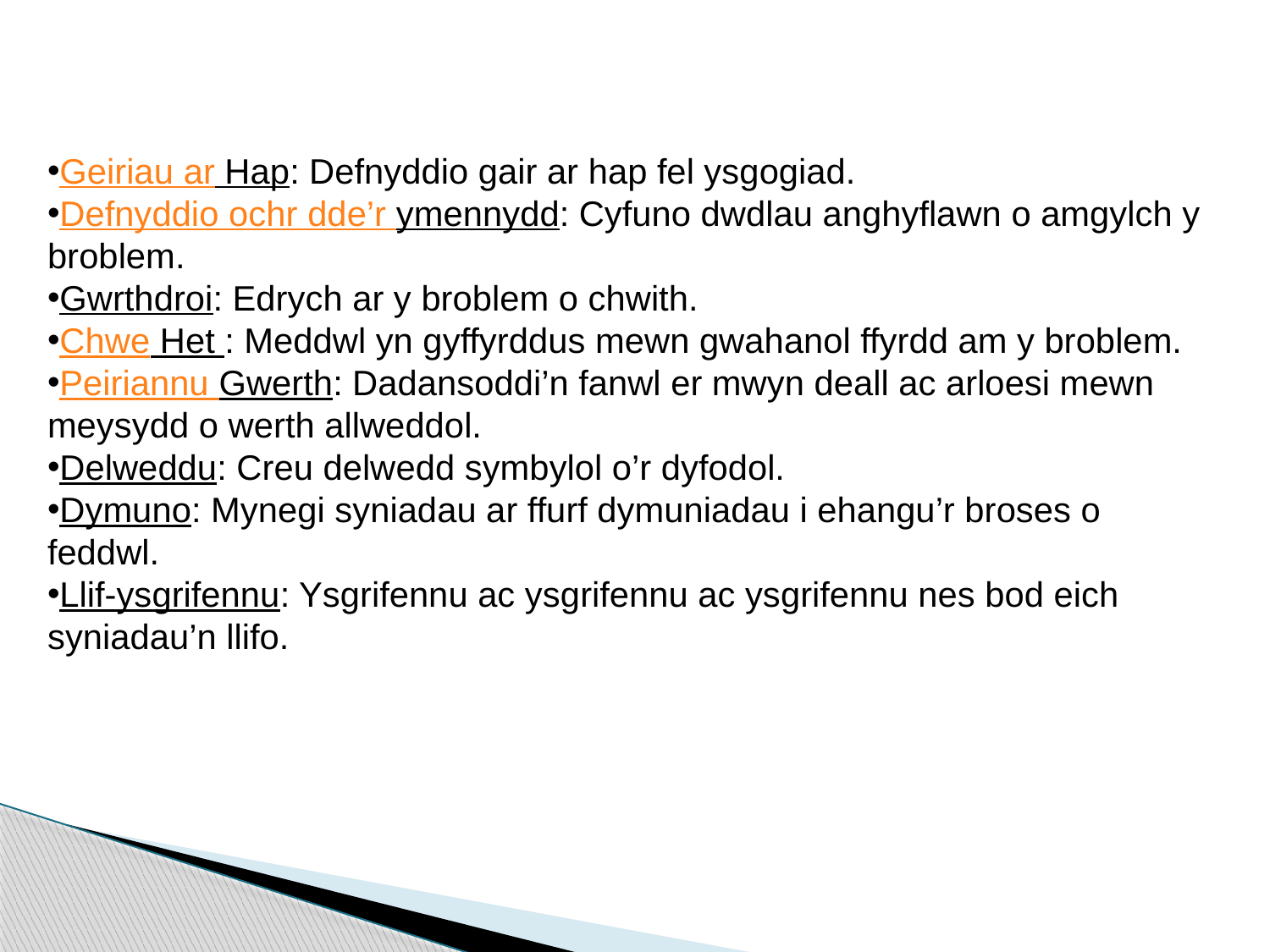

Geiriau ar Hap: Defnyddio gair ar hap fel ysgogiad.
Defnyddio ochr dde’r ymennydd: Cyfuno dwdlau anghyflawn o amgylch y broblem.
Gwrthdroi: Edrych ar y broblem o chwith.
Chwe Het : Meddwl yn gyffyrddus mewn gwahanol ffyrdd am y broblem.
Peiriannu Gwerth: Dadansoddi’n fanwl er mwyn deall ac arloesi mewn meysydd o werth allweddol.
Delweddu: Creu delwedd symbylol o’r dyfodol.
Dymuno: Mynegi syniadau ar ffurf dymuniadau i ehangu’r broses o feddwl.
Llif-ysgrifennu: Ysgrifennu ac ysgrifennu ac ysgrifennu nes bod eich syniadau’n llifo.